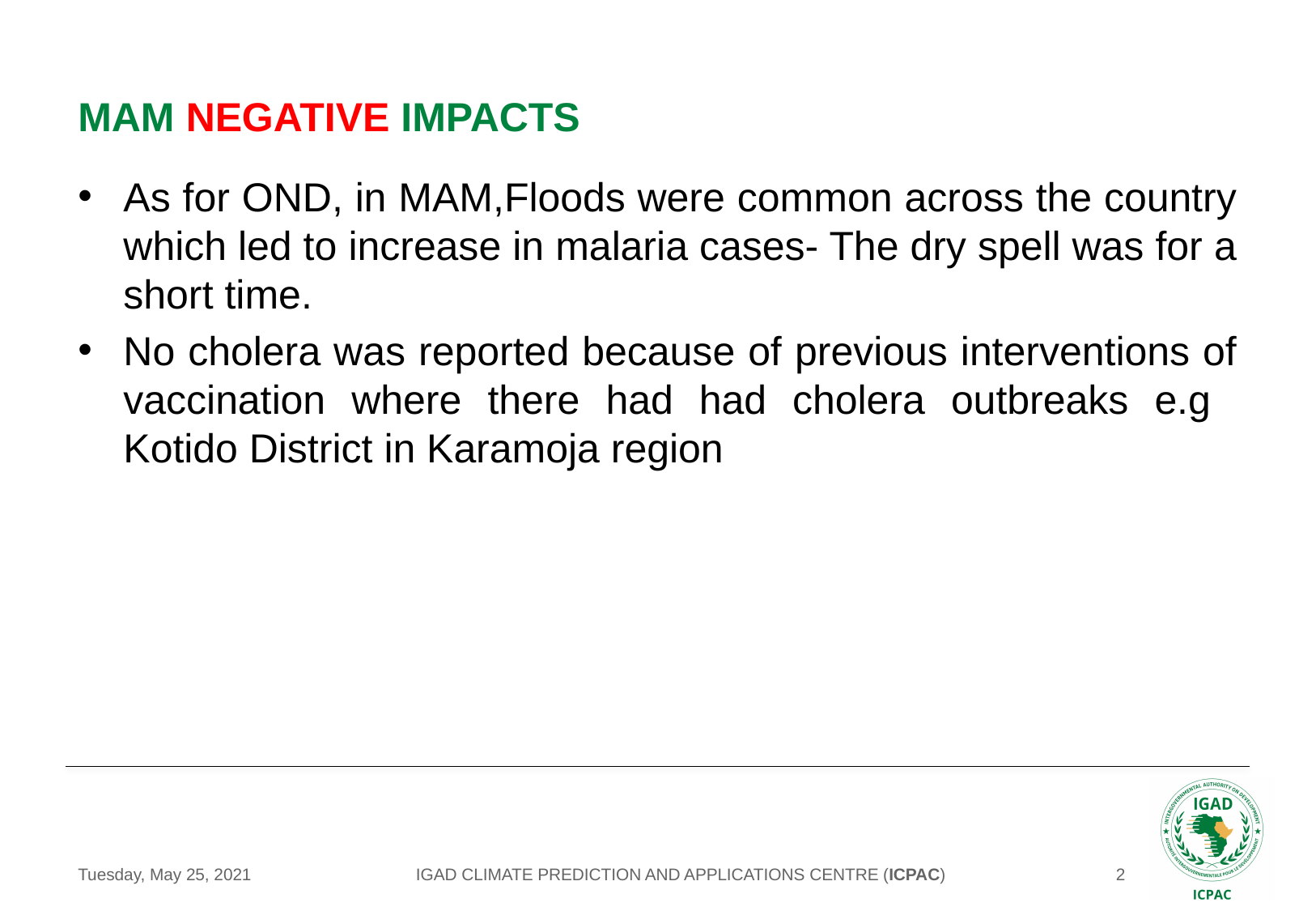

# MAM NEGATIVE IMPACTS
As for OND, in MAM,Floods were common across the country which led to increase in malaria cases- The dry spell was for a short time.
No cholera was reported because of previous interventions of vaccination where there had had cholera outbreaks e.g  Kotido District in Karamoja region
IGAD CLIMATE PREDICTION AND APPLICATIONS CENTRE (ICPAC)
Tuesday, May 25, 2021
2